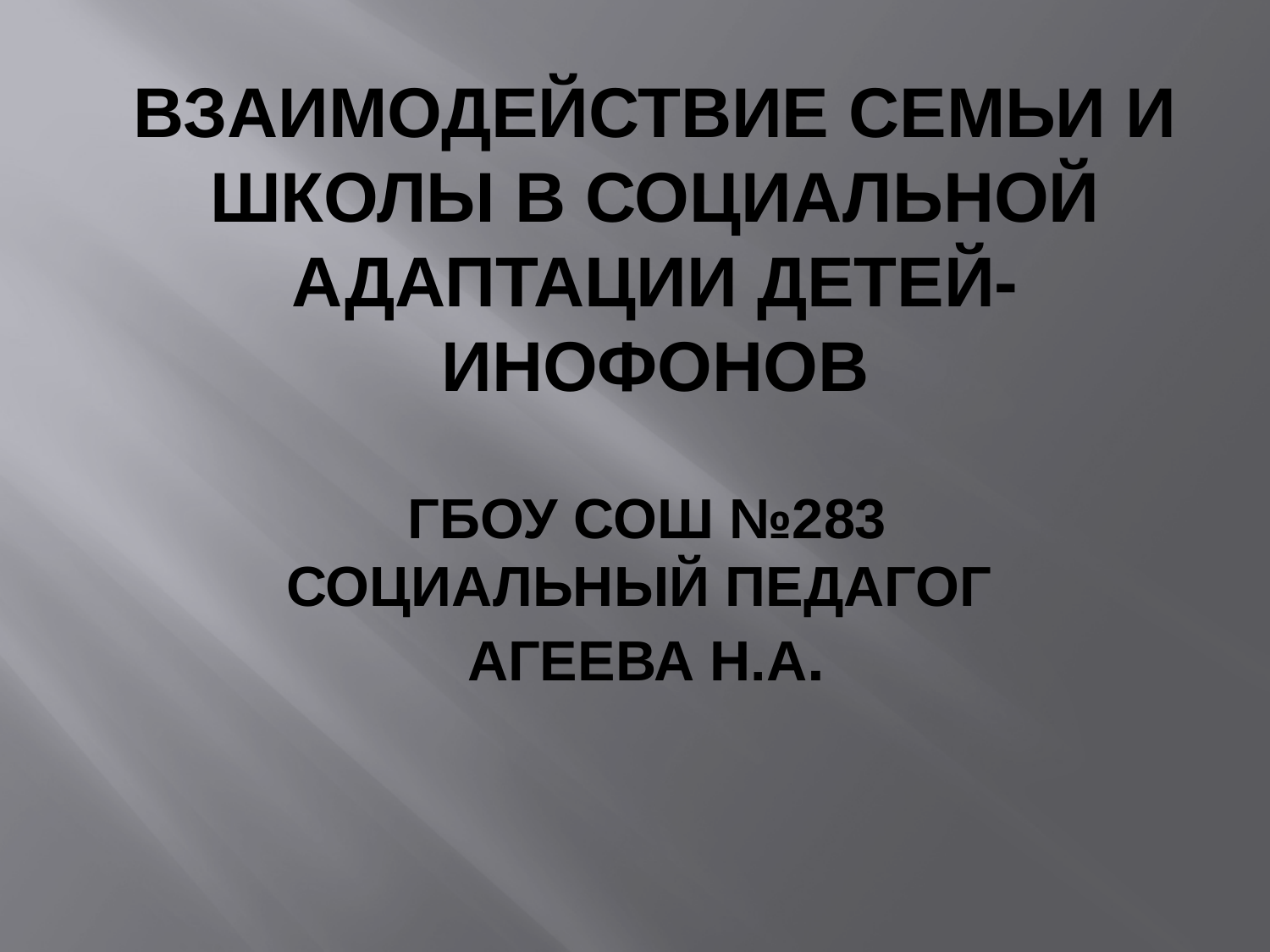

# Взаимодействие семьи и школы в социальной адаптации детей-инофонов ГБОУ СОШ №283 социальный педагог Агеева Н.А.